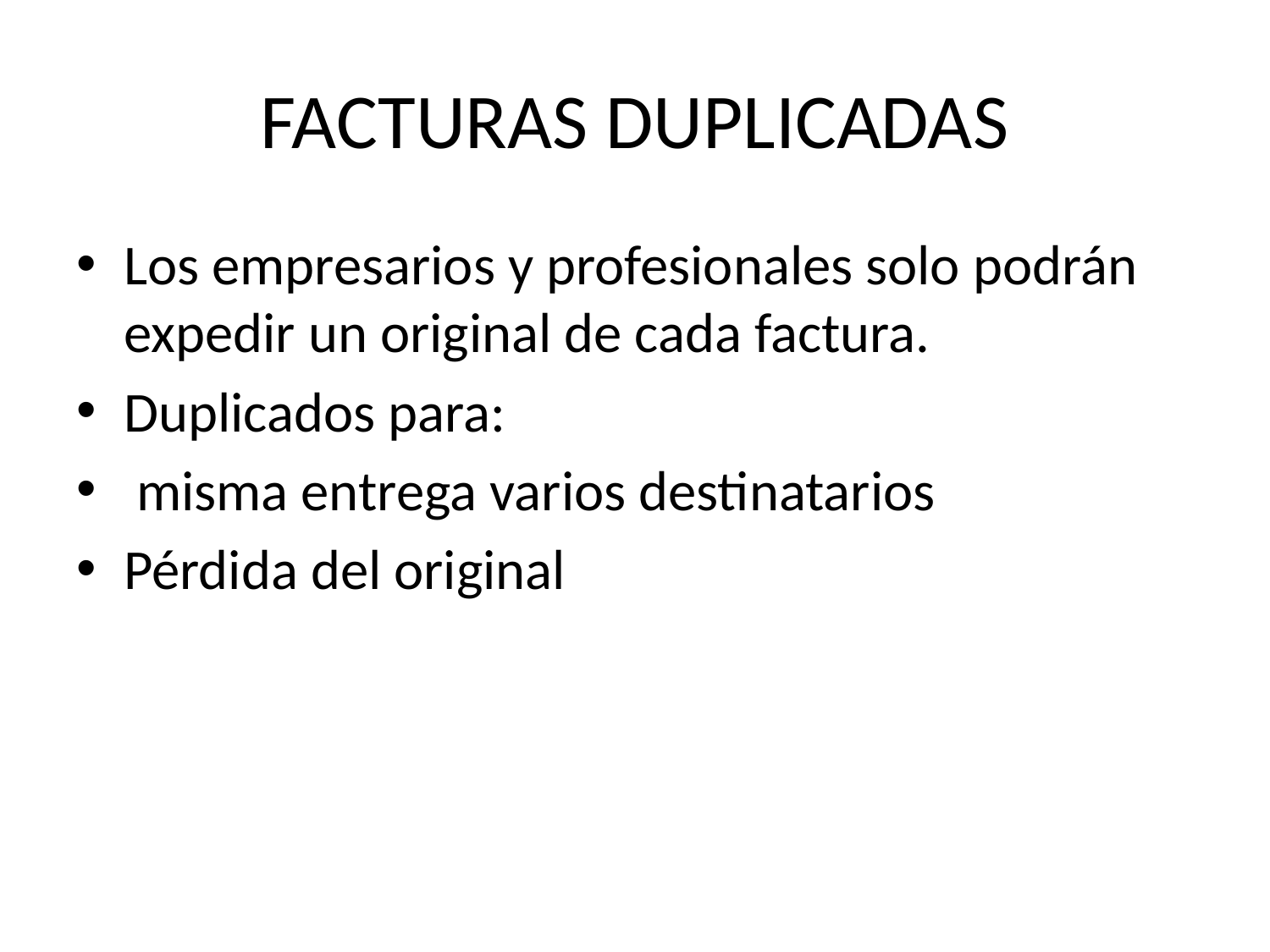

# FACTURAS DUPLICADAS
Los empresarios y profesionales solo podrán expedir un original de cada factura.
Duplicados para:
 misma entrega varios destinatarios
Pérdida del original